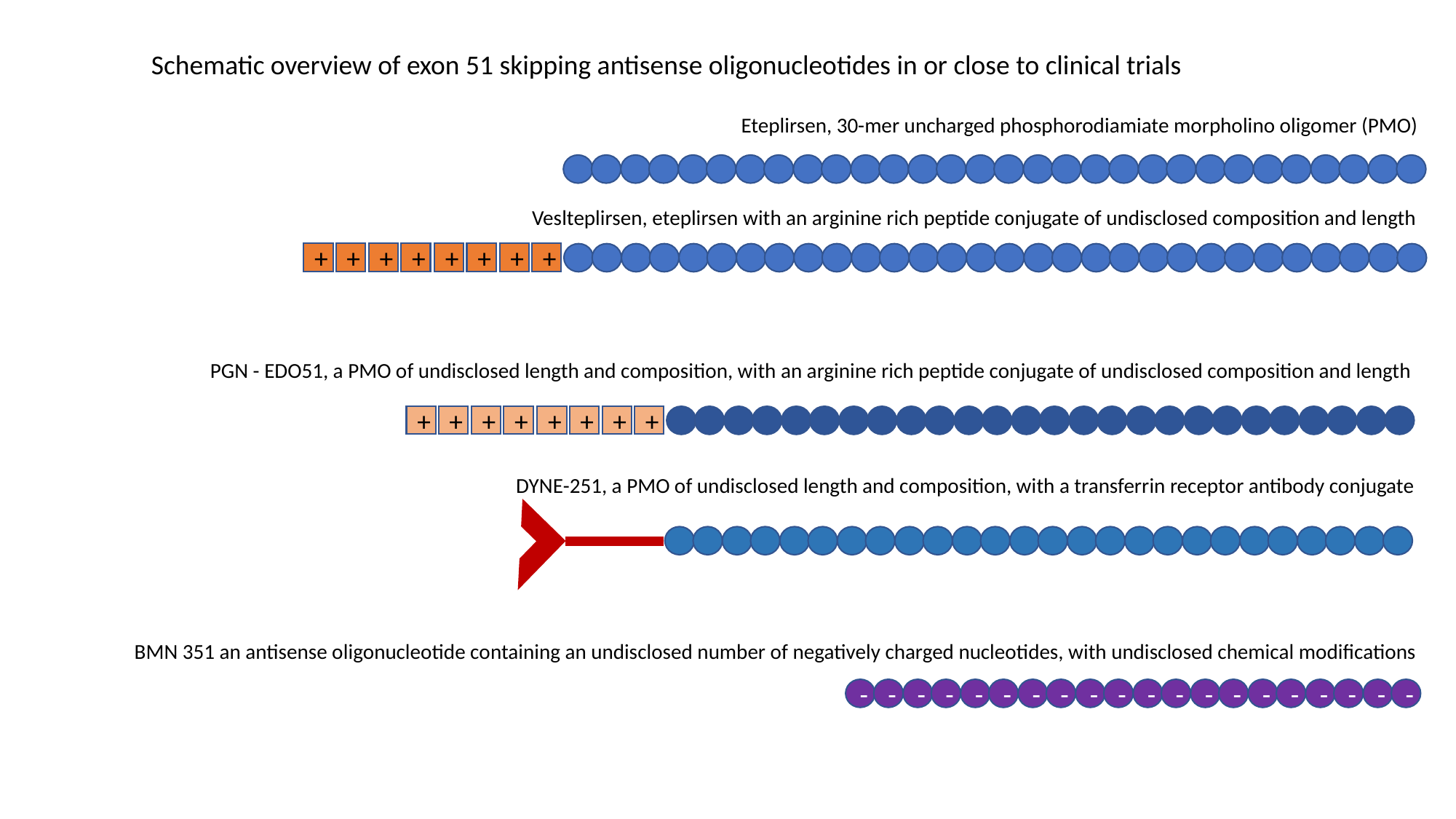

Schematic overview of exon 51 skipping antisense oligonucleotides in or close to clinical trials
Eteplirsen, 30-mer uncharged phosphorodiamiate morpholino oligomer (PMO)

Veslteplirsen, eteplirsen with an arginine rich peptide conjugate of undisclosed composition and length
+
+
+
+
+
+
+
+

PGN - EDO51, a PMO of undisclosed length and composition, with an arginine rich peptide conjugate of undisclosed composition and length
+
+
+
+
+
+
+
+

DYNE-251, a PMO of undisclosed length and composition, with a transferrin receptor antibody conjugate

BMN 351 an antisense oligonucleotide containing an undisclosed number of negatively charged nucleotides, with undisclosed chemical modifications
-
-
-
-
-
-
-
-
-
-
-
-
-
-
-
-
-
-
-
-